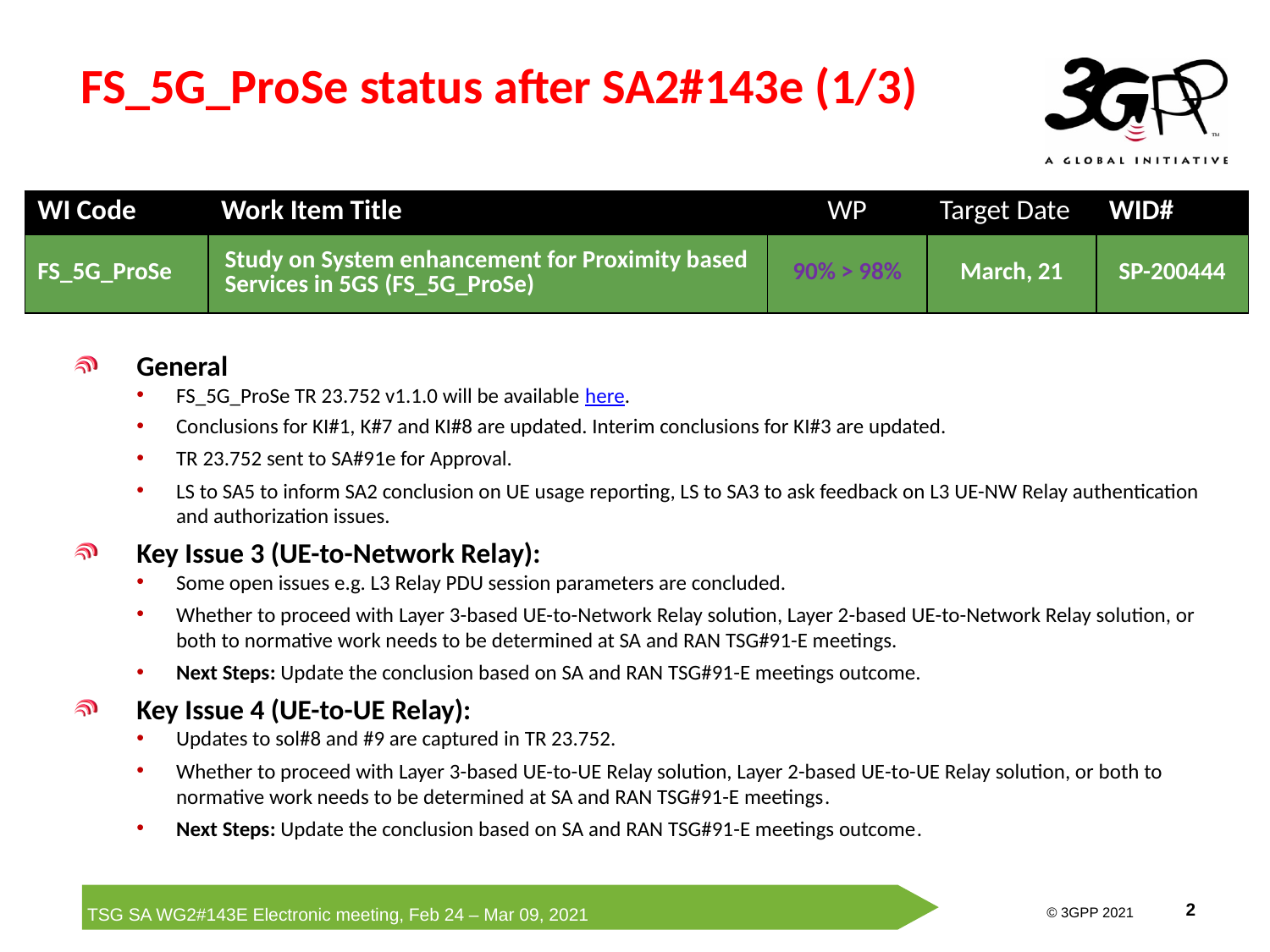

# FS_5G_ProSe status after SA2#143e (1/3)
| WI Code | Work Item Title | WP | Target Date | WID# |
| --- | --- | --- | --- | --- |
| FS\_5G\_ProSe | Study on System enhancement for Proximity based Services in 5GS (FS\_5G\_ProSe) | 90% > 98% | March, 21 | SP-200444 |
General
FS_5G_ProSe TR 23.752 v1.1.0 will be available here.
Conclusions for KI#1, K#7 and KI#8 are updated. Interim conclusions for KI#3 are updated.
TR 23.752 sent to SA#91e for Approval.
LS to SA5 to inform SA2 conclusion on UE usage reporting, LS to SA3 to ask feedback on L3 UE-NW Relay authentication and authorization issues.
Key Issue 3 (UE-to-Network Relay):
Some open issues e.g. L3 Relay PDU session parameters are concluded.
Whether to proceed with Layer 3-based UE-to-Network Relay solution, Layer 2-based UE-to-Network Relay solution, or both to normative work needs to be determined at SA and RAN TSG#91-E meetings.
Next Steps: Update the conclusion based on SA and RAN TSG#91-E meetings outcome.
Key Issue 4 (UE-to-UE Relay):
Updates to sol#8 and #9 are captured in TR 23.752.
Whether to proceed with Layer 3-based UE-to-UE Relay solution, Layer 2-based UE-to-UE Relay solution, or both to normative work needs to be determined at SA and RAN TSG#91-E meetings.
Next Steps: Update the conclusion based on SA and RAN TSG#91-E meetings outcome.